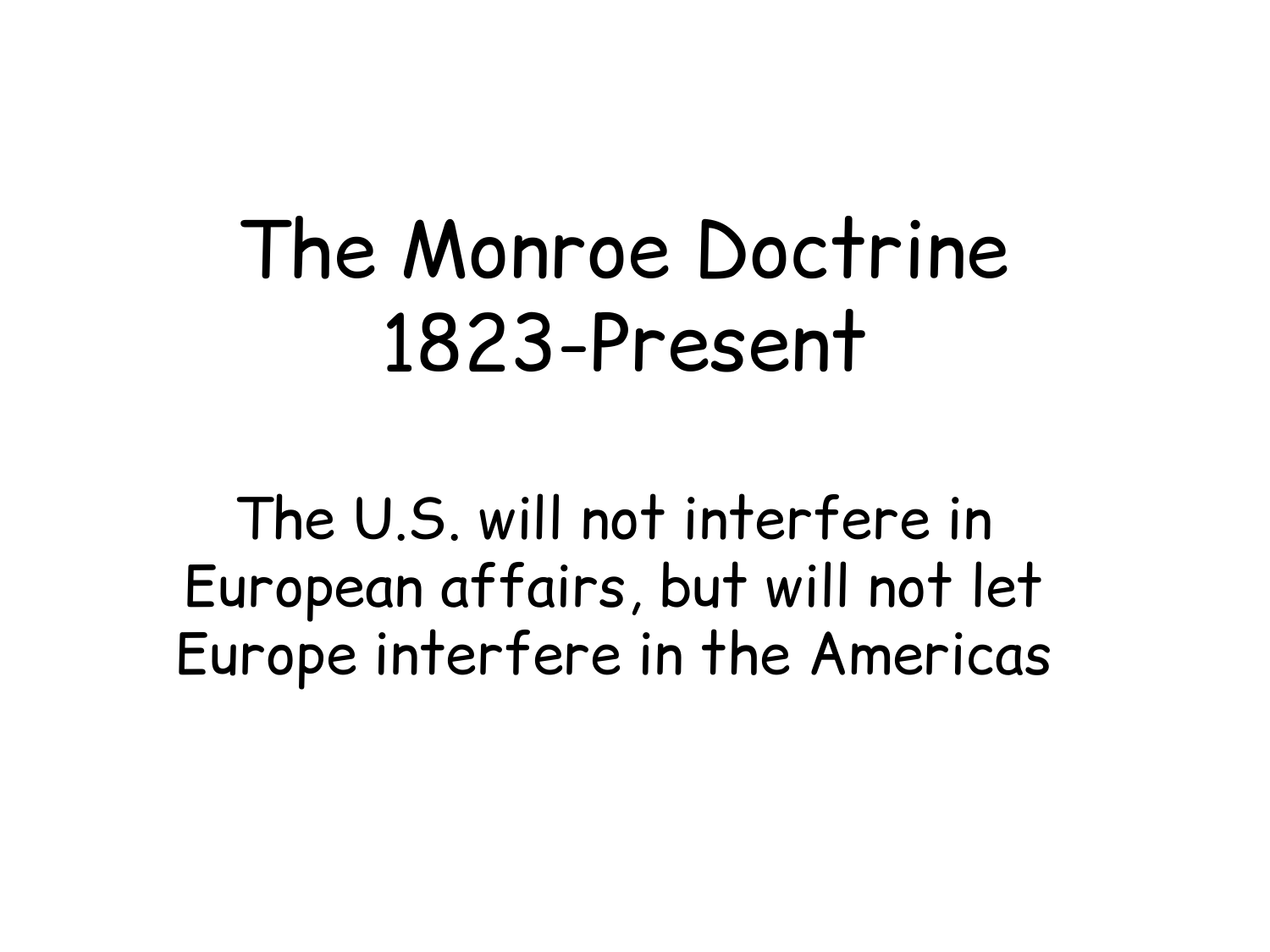

# The Monroe Doctrine 1823-Present
The U.S. will not interfere in European affairs, but will not let Europe interfere in the Americas